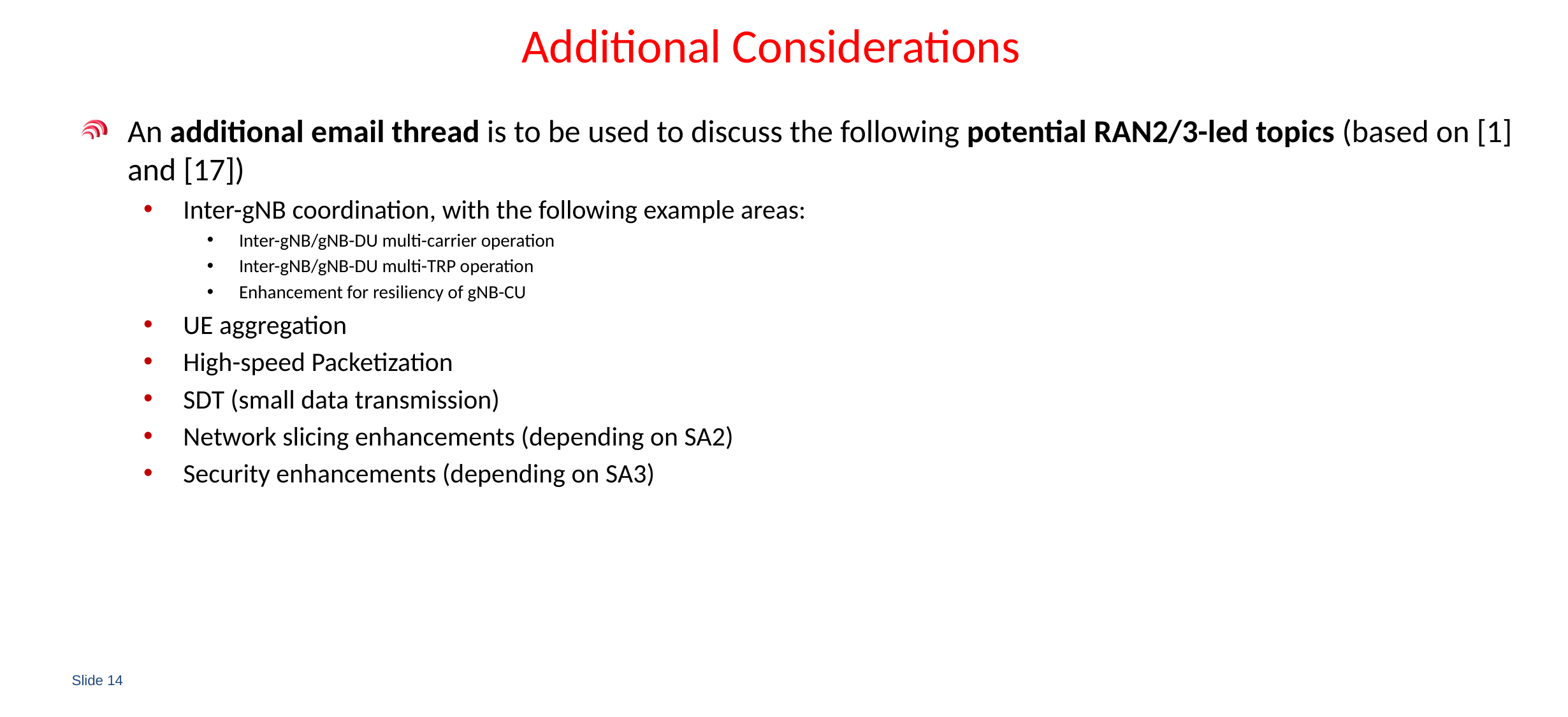

# Additional Considerations
An additional email thread is to be used to discuss the following potential RAN2/3-led topics (based on [1] and [17])
Inter-gNB coordination, with the following example areas:
Inter-gNB/gNB-DU multi-carrier operation
Inter-gNB/gNB-DU multi-TRP operation
Enhancement for resiliency of gNB-CU
UE aggregation
High-speed Packetization
SDT (small data transmission)
Network slicing enhancements (depending on SA2)
Security enhancements (depending on SA3)